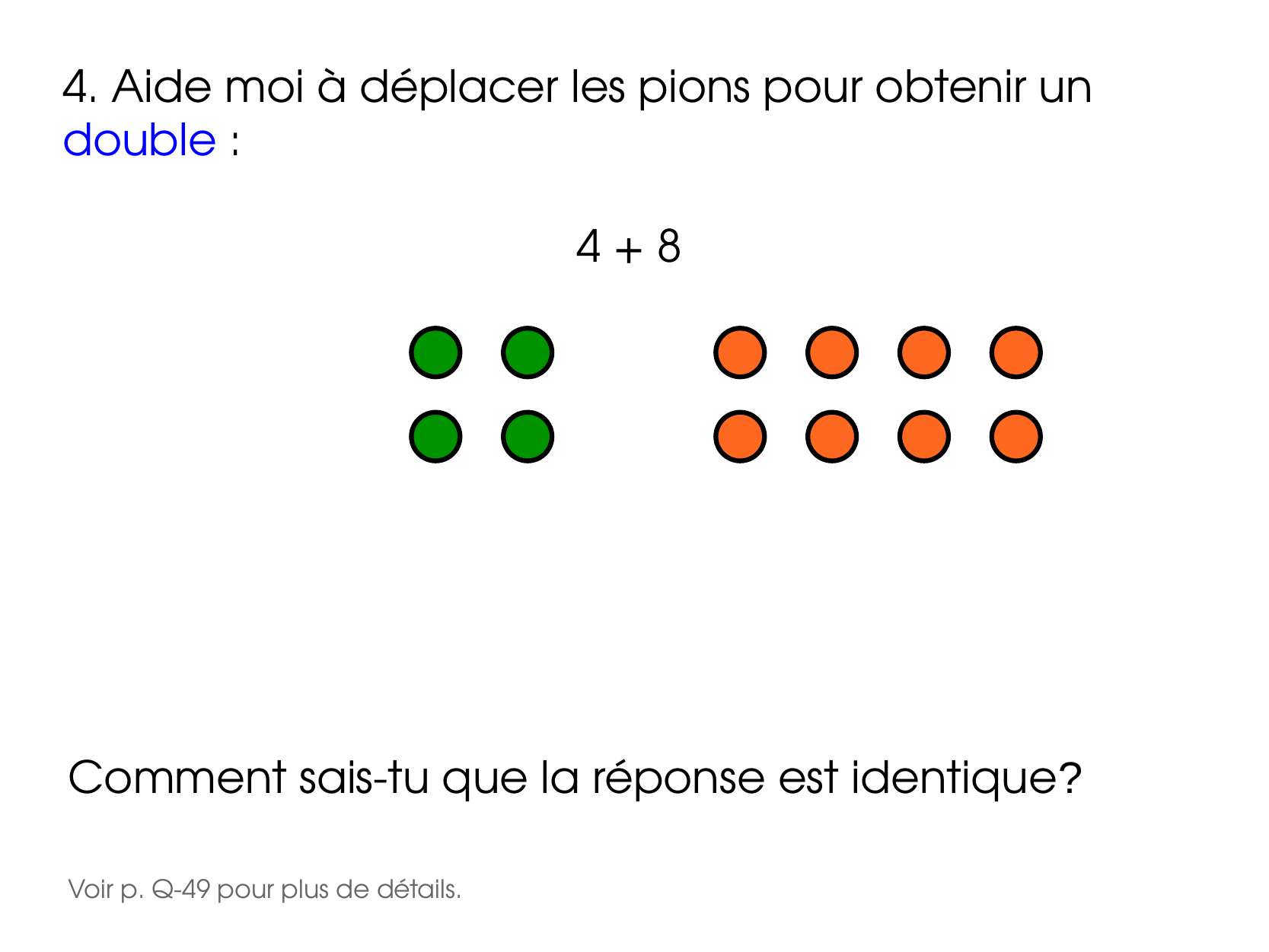

4. Aide moi à déplacer les pions pour obtenir un double :

4 + 8

Comment sais-tu que la réponse est identique?
Voir p. Q-49 pour plus de détails.